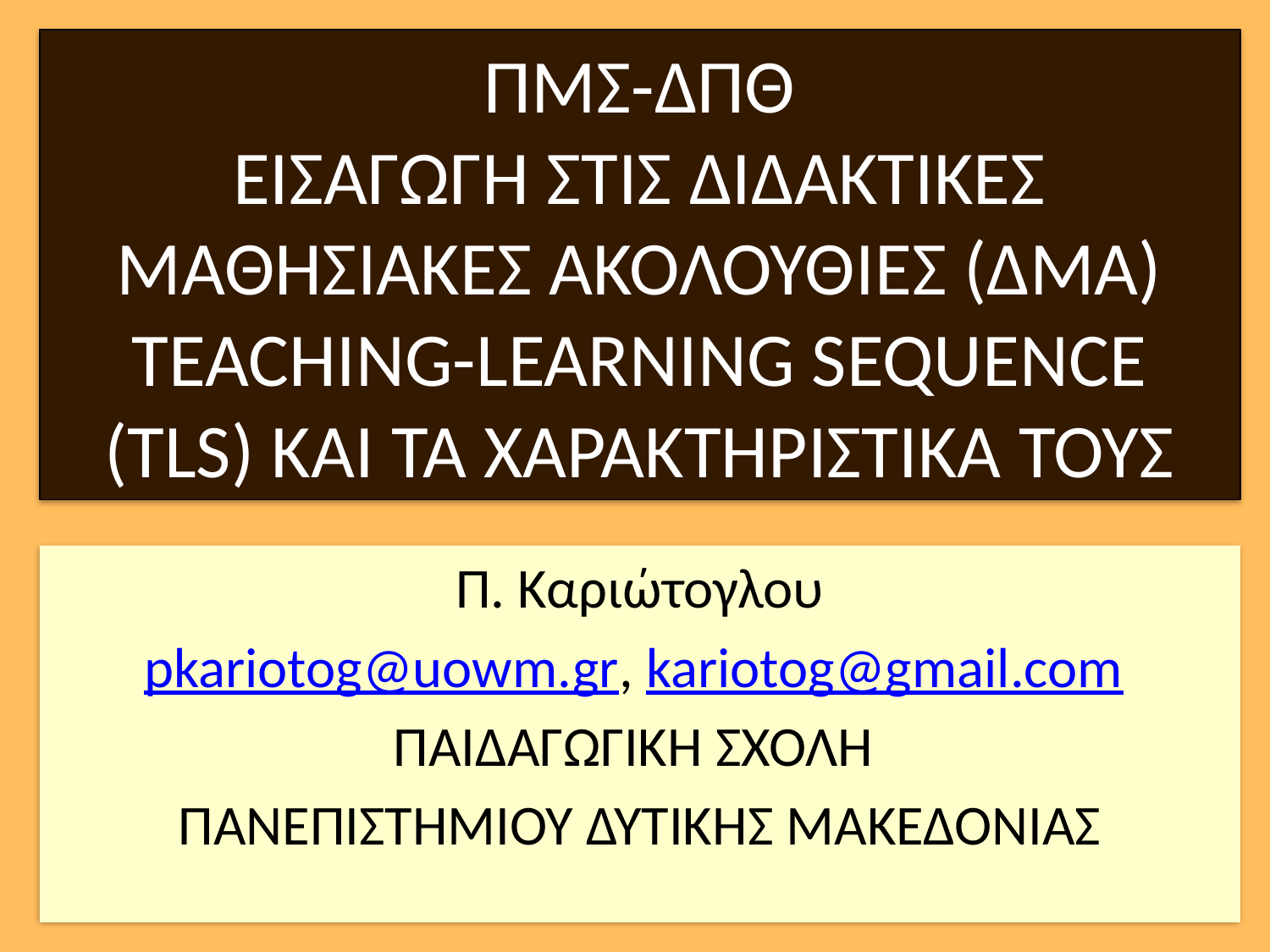

# ΠΜΣ-ΔΠΘ ΕΙΣΑΓΩΓΗ ΣΤΙΣ ΔΙΔΑΚΤΙΚΕΣ ΜΑΘΗΣΙΑΚΕΣ ΑΚΟΛΟΥΘΙΕΣ (ΔΜΑ) TEACHING-LEARNING SEQUENCE (TLS) ΚΑΙ ΤΑ ΧΑΡΑΚΤΗΡΙΣΤΙΚΑ ΤΟΥΣ
Π. Καριώτογλου
pkariotog@uowm.gr, kariotog@gmail.com
ΠΑΙΔΑΓΩΓΙΚΗ ΣΧΟΛΗ
ΠΑΝΕΠΙΣΤΗΜΙΟΥ ΔΥΤΙΚΗΣ ΜΑΚΕΔΟΝΙΑΣ